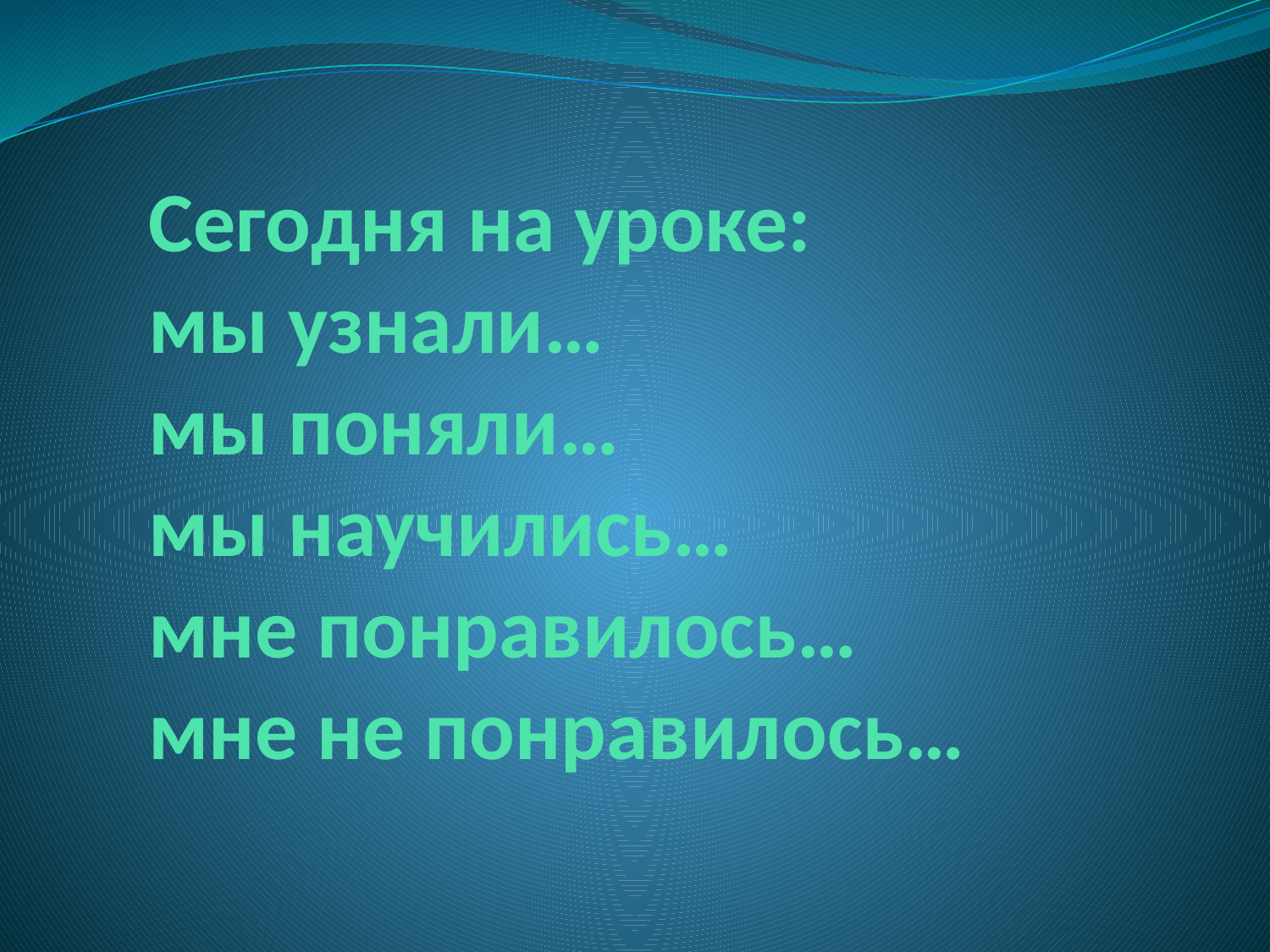

# Сегодня на уроке: мы узнали… мы поняли… мы научились… мне понравилось… мне не понравилось…